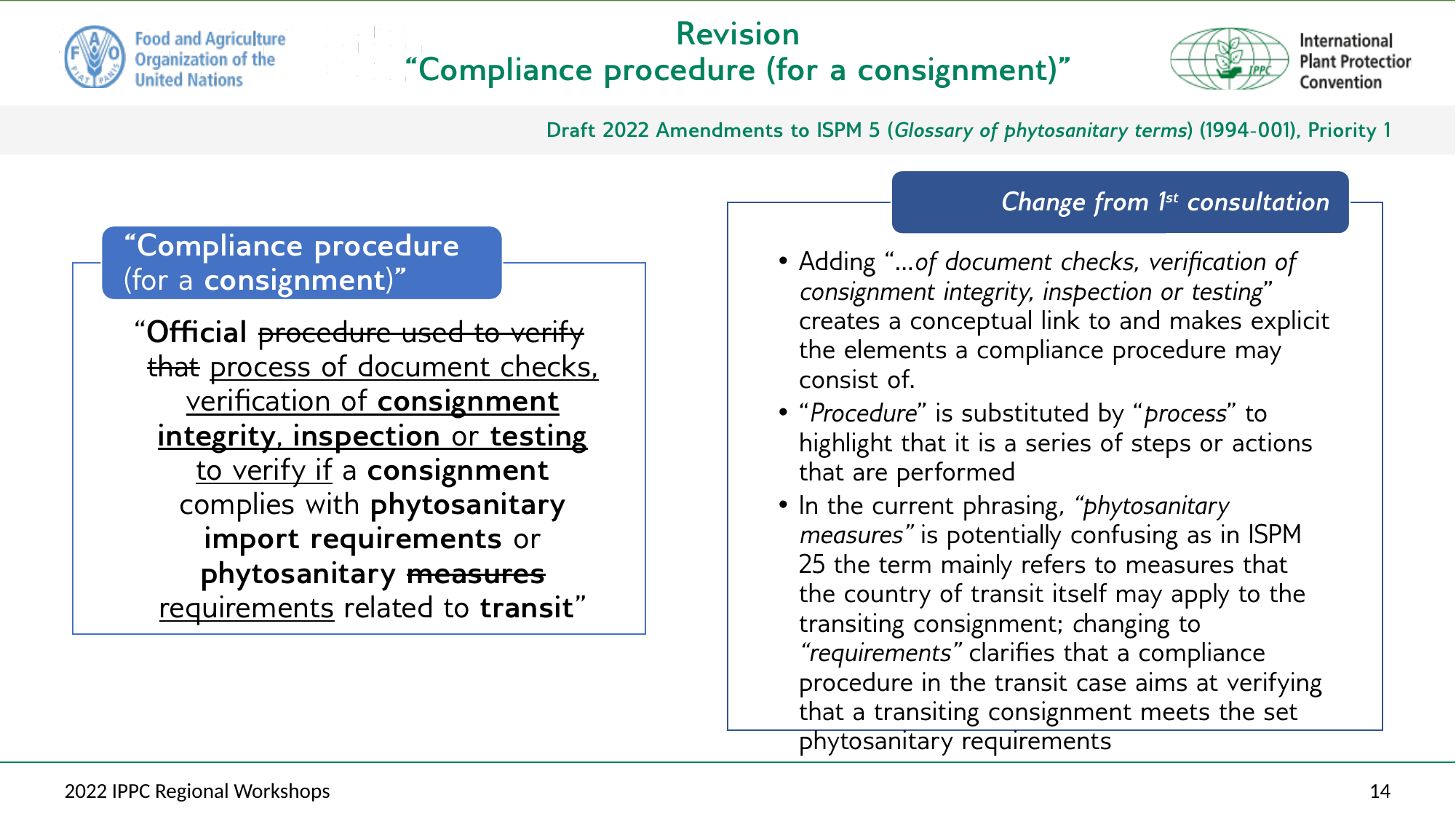

# Revision “Compliance procedure (for a consignment)”
“Official procedure used to verify that process of document checks, verification of consignment integrity, inspection or testing to verify if a consignment complies with phytosanitary import requirements or phytosanitary measures requirements related to transit”
“Compliance procedure (for a consignment)”
Adding “…of document checks, verification of consignment integrity, inspection or testing” creates a conceptual link to and makes explicit the elements a compliance procedure may consist of.
“Procedure” is substituted by “process” to highlight that it is a series of steps or actions that are performed
In the current phrasing, “phytosanitary measures” is potentially confusing as in ISPM 25 the term mainly refers to measures that the country of transit itself may apply to the transiting consignment; changing to “requirements” clarifies that a compliance procedure in the transit case aims at verifying that a transiting consignment meets the set phytosanitary requirements
Change from 1st consultation